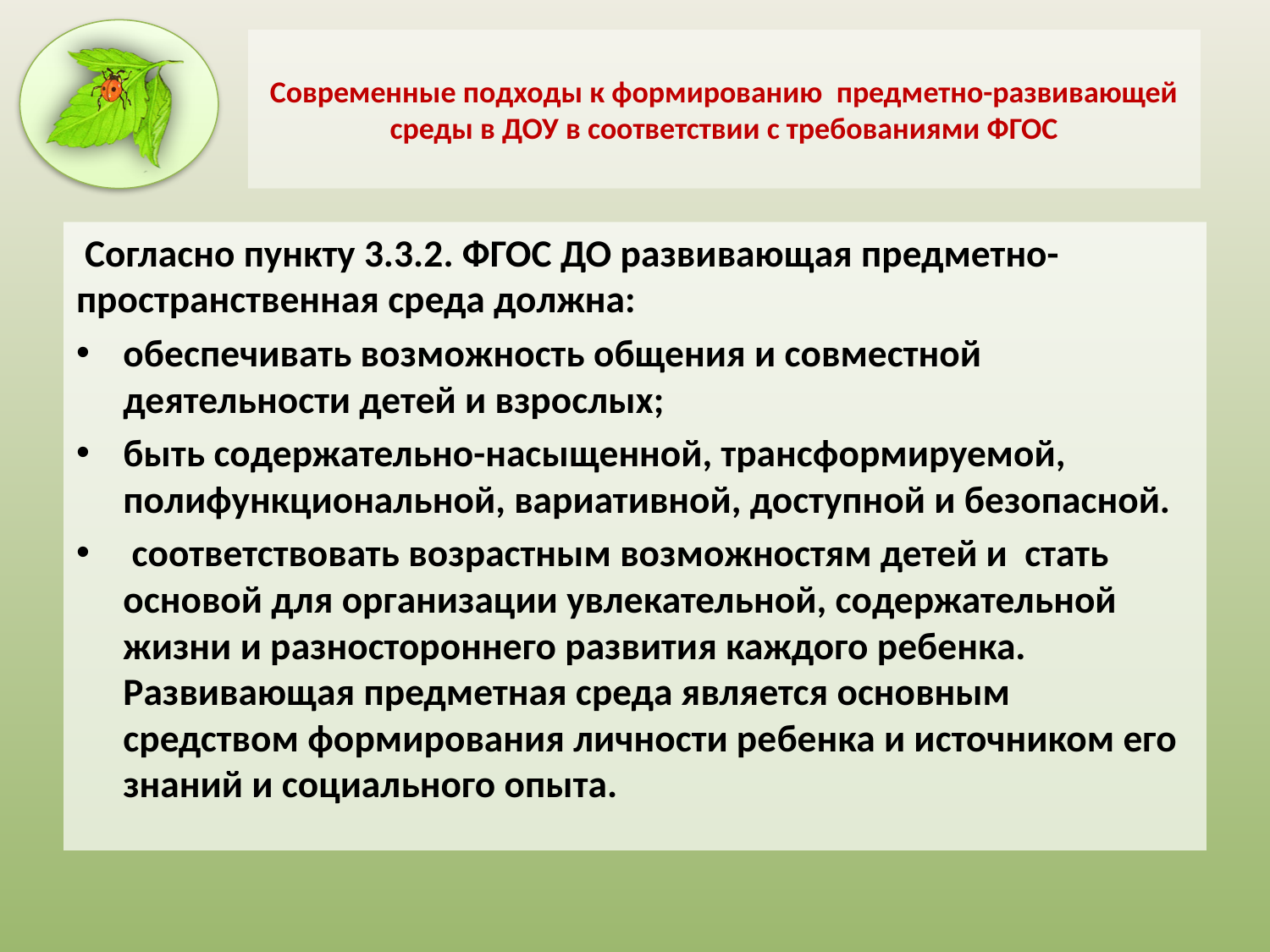

# Современные подходы к формированию  предметно-развивающей среды в ДОУ в соответствии с требованиями ФГОС
 Согласно пункту 3.3.2. ФГОС ДО развивающая предметно-пространственная среда должна:
обеспечивать возможность общения и совместной деятельности детей и взрослых;
быть содержательно-насыщенной, трансформируемой, полифункциональной, вариативной, доступной и безопасной.
 соответствовать возрастным возможностям детей и  стать основой для организации увлекательной, содержательной жизни и разностороннего развития каждого ребенка. Развивающая предметная среда является основным средством формирования личности ребенка и источником его знаний и социального опыта.